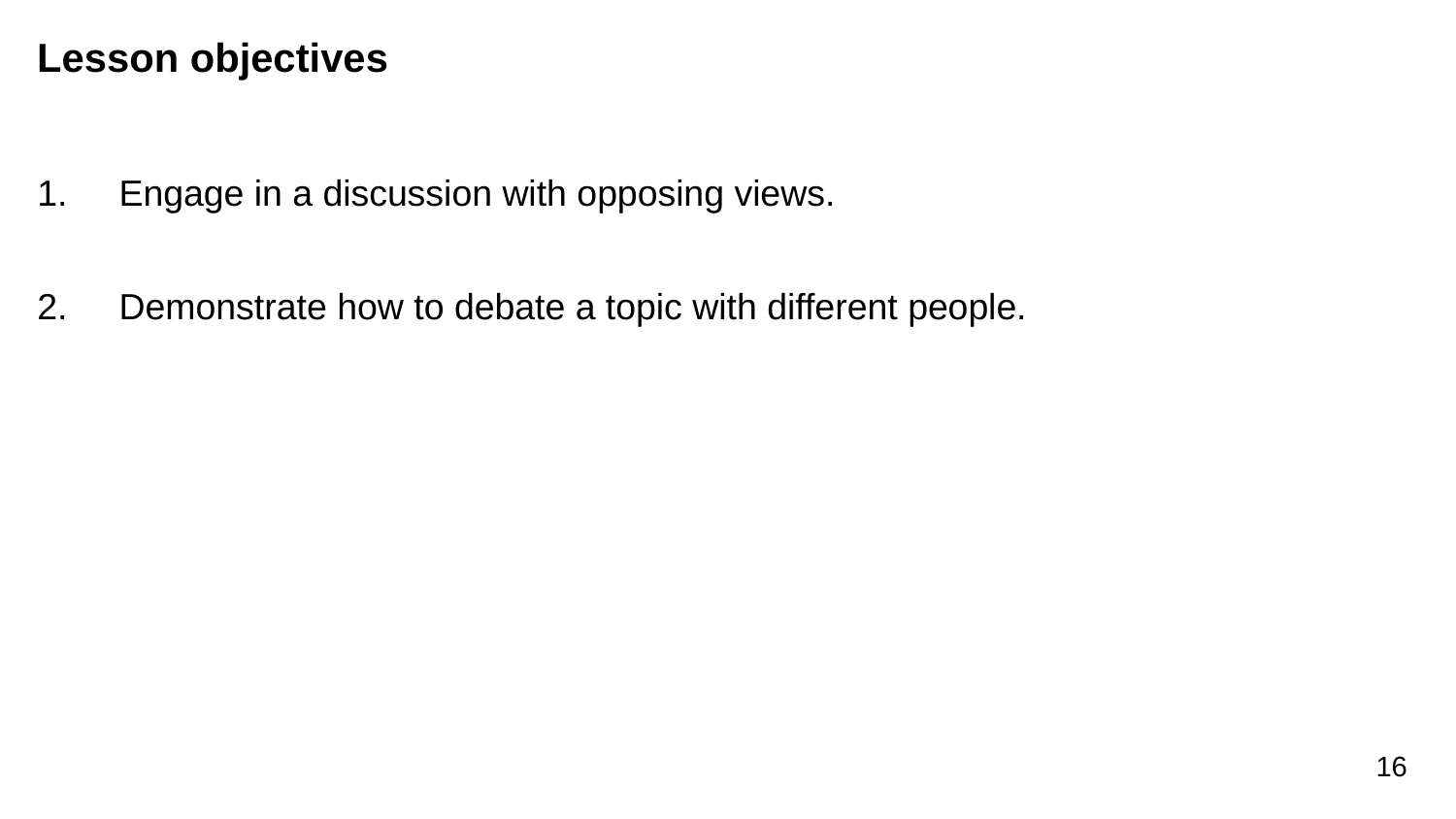

# Lesson objectives
Engage in a discussion with opposing views.

Demonstrate how to debate a topic with different people.
16